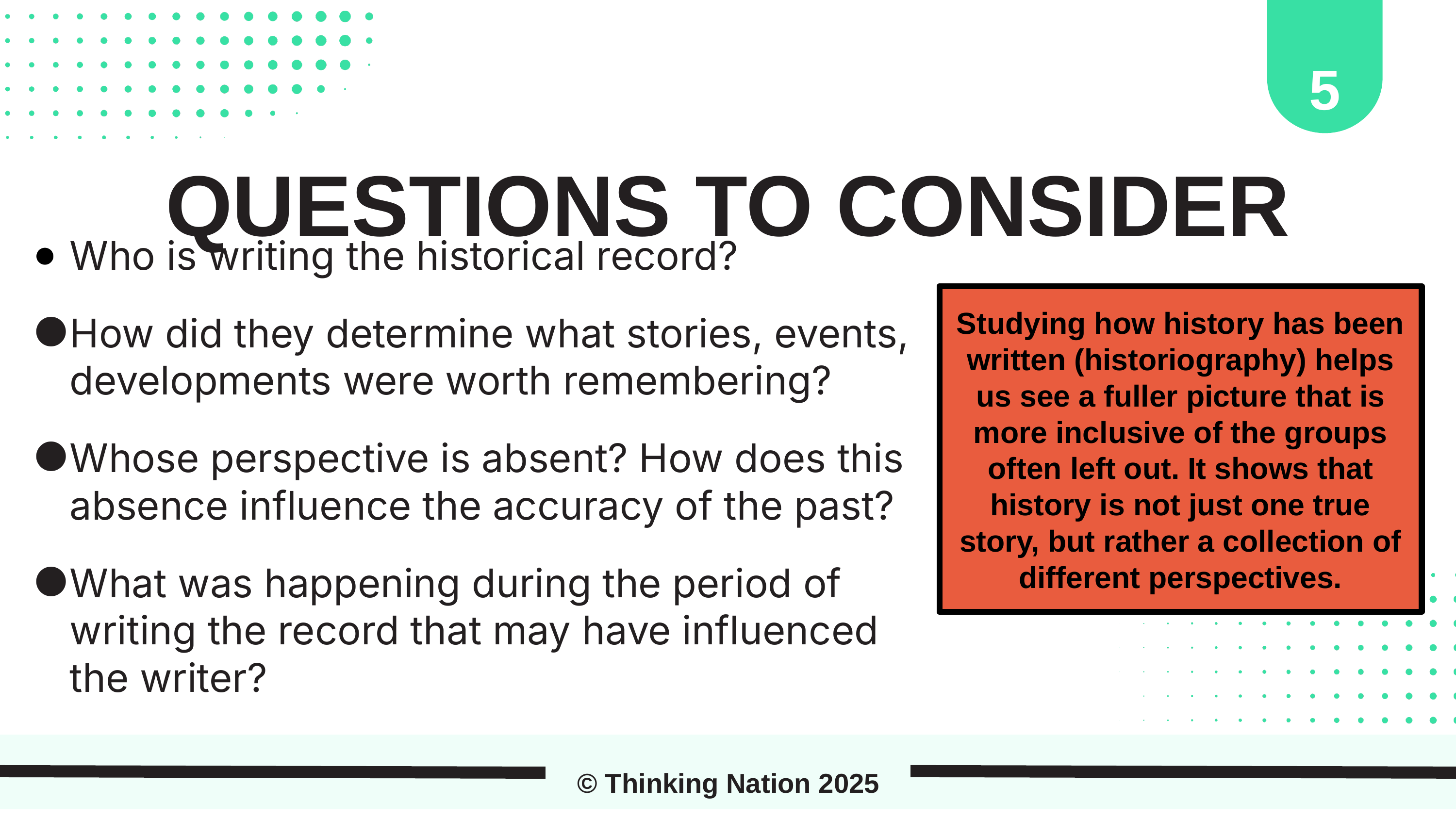

5
QUESTIONS TO CONSIDER
Who is writing the historical record?
How did they determine what stories, events, developments were worth remembering?
Whose perspective is absent? How does this absence influence the accuracy of the past?
What was happening during the period of writing the record that may have influenced the writer?
Studying how history has been written (historiography) helps us see a fuller picture that is more inclusive of the groups often left out. It shows that history is not just one true story, but rather a collection of different perspectives.

© Thinking Nation 2025